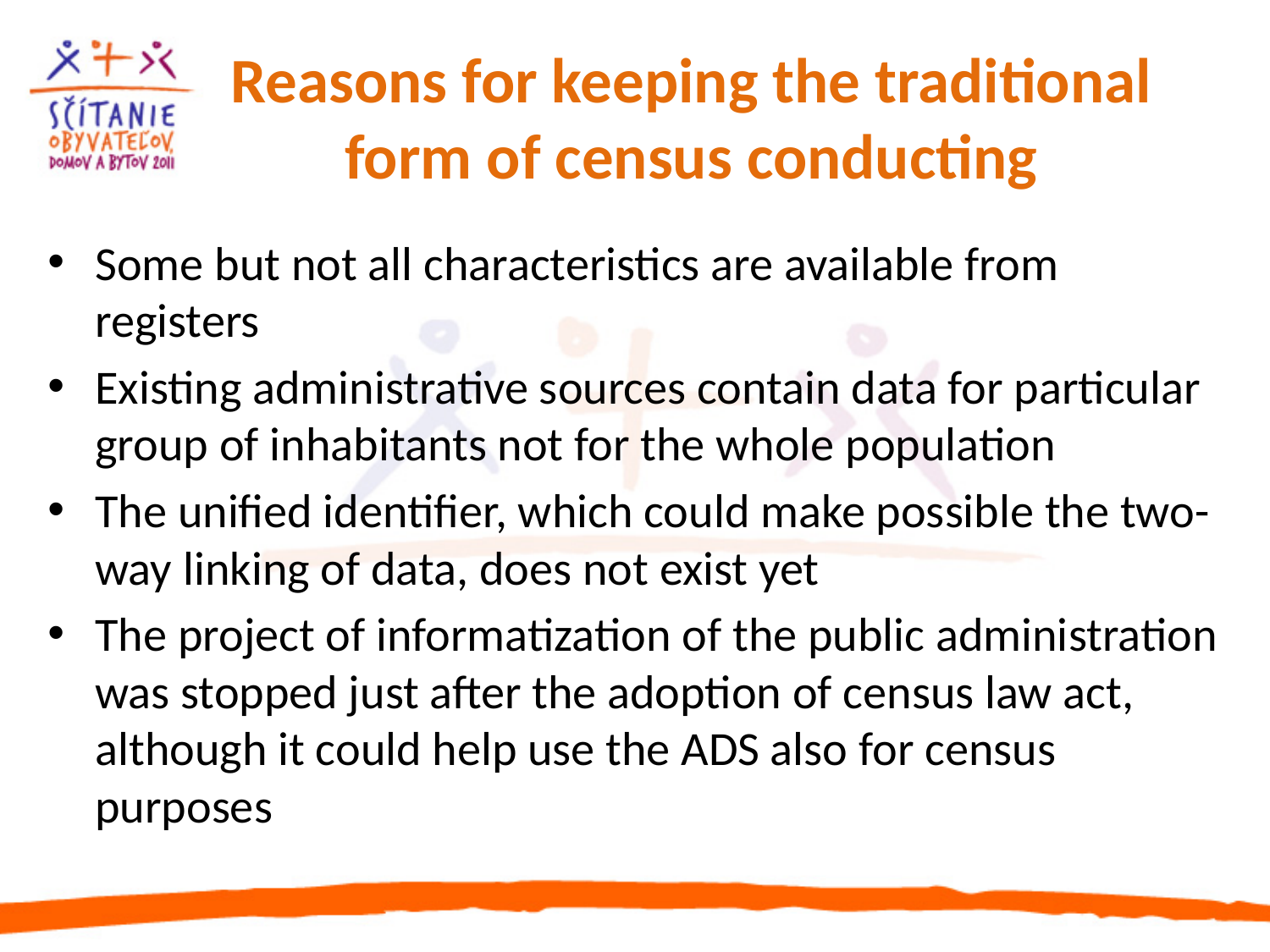

# Reasons for keeping the traditional form of census conducting
Some but not all characteristics are available from registers
Existing administrative sources contain data for particular group of inhabitants not for the whole population
The unified identifier, which could make possible the two-way linking of data, does not exist yet
The project of informatization of the public administration was stopped just after the adoption of census law act, although it could help use the ADS also for census purposes